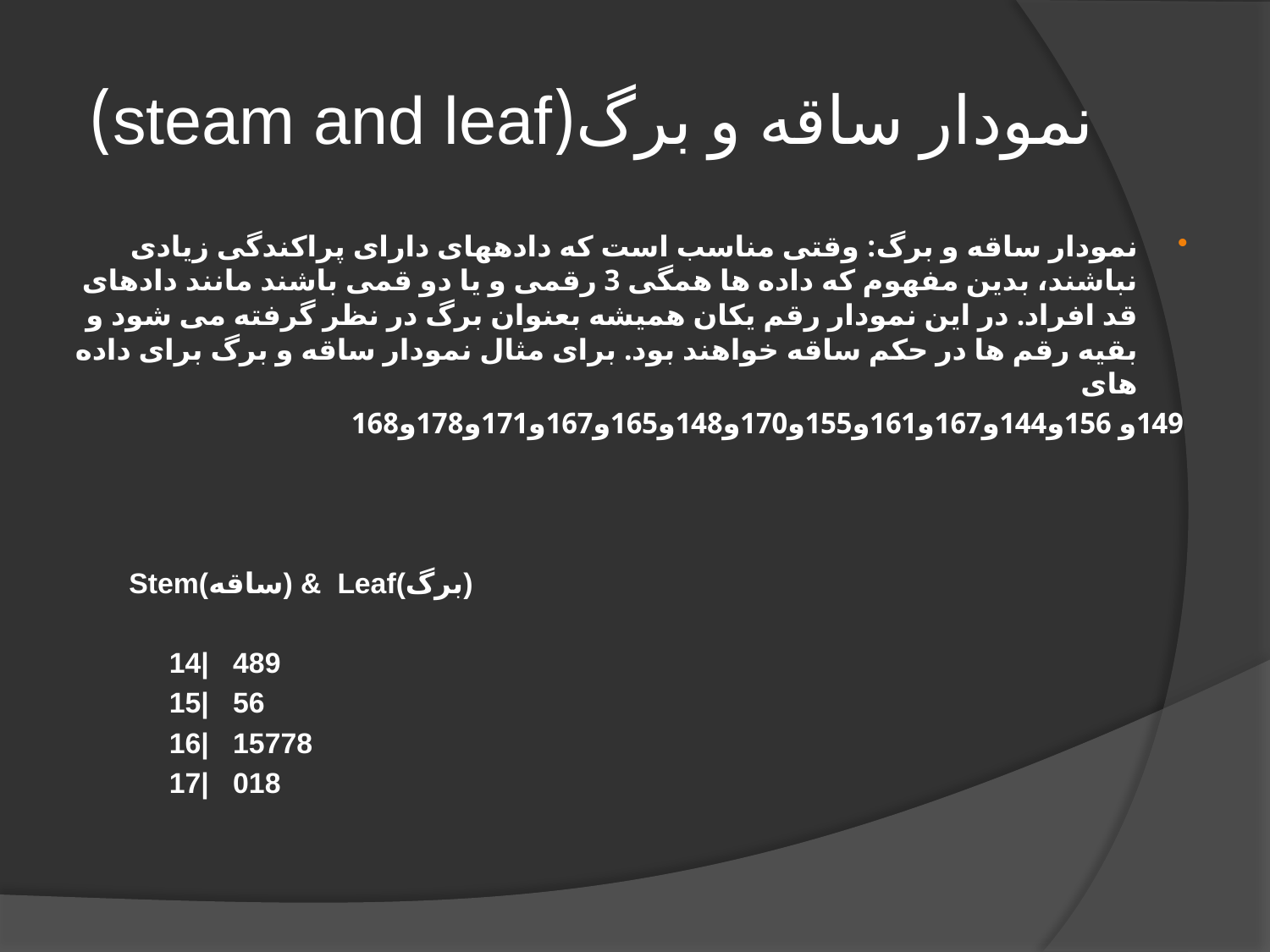

# نمودار ساقه و برگ(steam and leaf)
نمودار ساقه و برگ: وقتی مناسب است که داده­های دارای پراکندگی زیادی نباشند، بدین مفهوم که داده ها همگی 3 رقمی و یا دو قمی باشند مانند دادهای قد افراد. در این نمودار رقم یکان همیشه بعنوان برگ در نظر گرفته می شود و بقیه رقم ها در حکم ساقه خواهند بود. برای مثال نمودار ساقه و برگ برای داده های
149و 156و144و167و161و155و170و148و165و167و171و178و168

         Stem(ساقه) &  Leaf(برگ)

              14|   489
              15|   56
              16|   15778
              17|   018